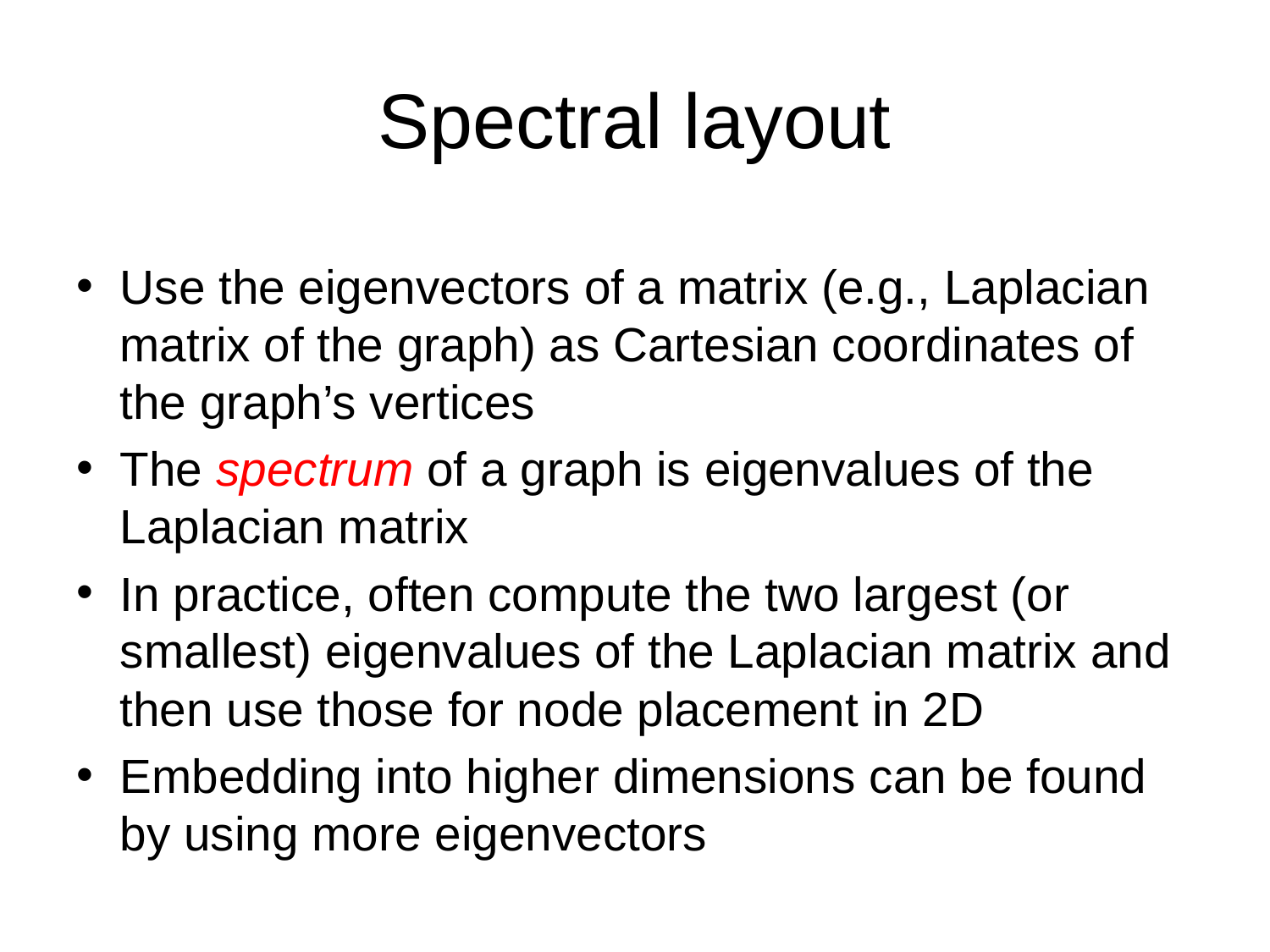

# Spectral layout
Use the eigenvectors of a matrix (e.g., Laplacian matrix of the graph) as Cartesian coordinates of the graph’s vertices
The spectrum of a graph is eigenvalues of the Laplacian matrix
In practice, often compute the two largest (or smallest) eigenvalues of the Laplacian matrix and then use those for node placement in 2D
Embedding into higher dimensions can be found by using more eigenvectors